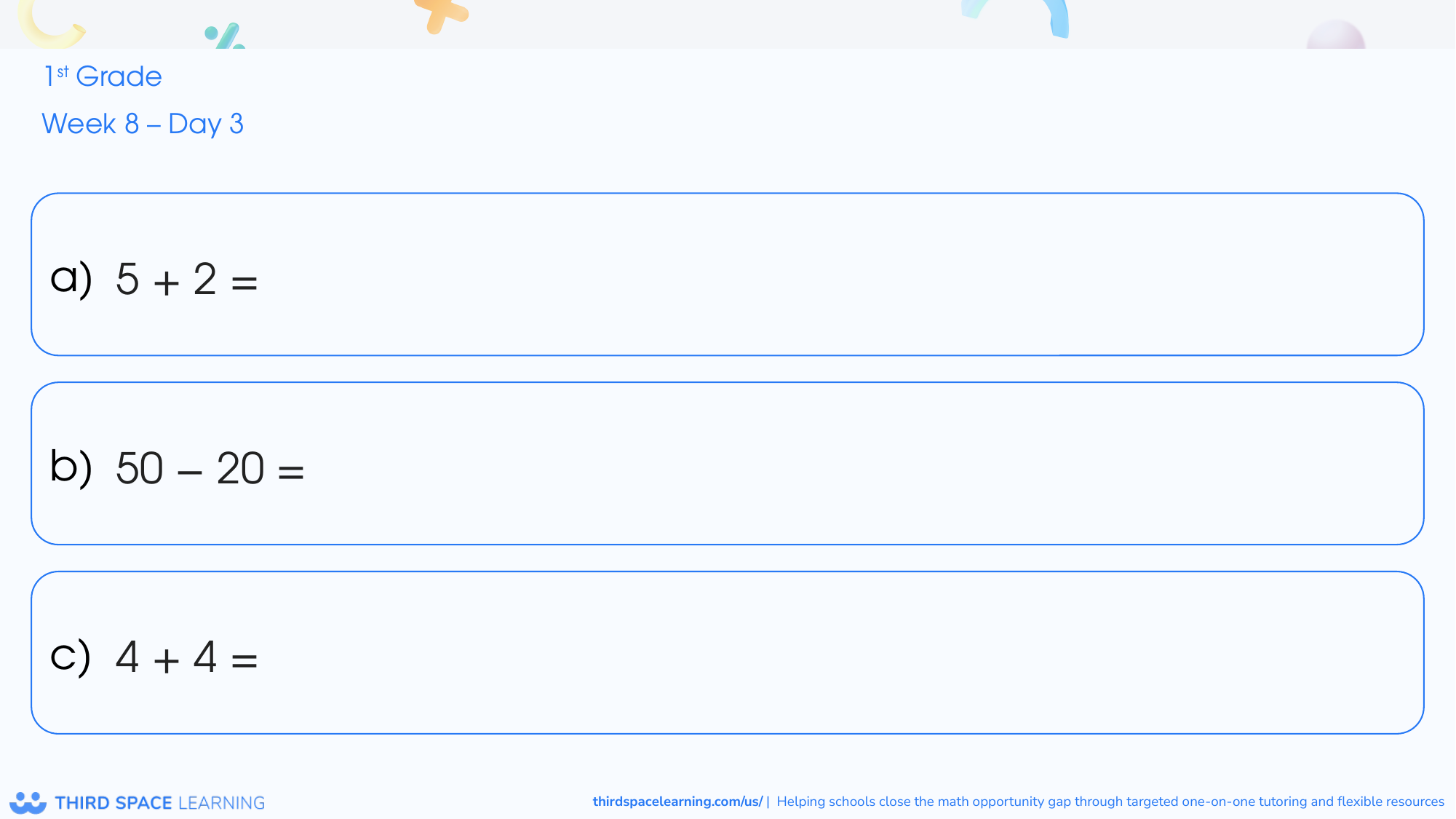

1st Grade
Week 8 – Day 3
5 + 2 =
50 − 20 =
4 + 4 =